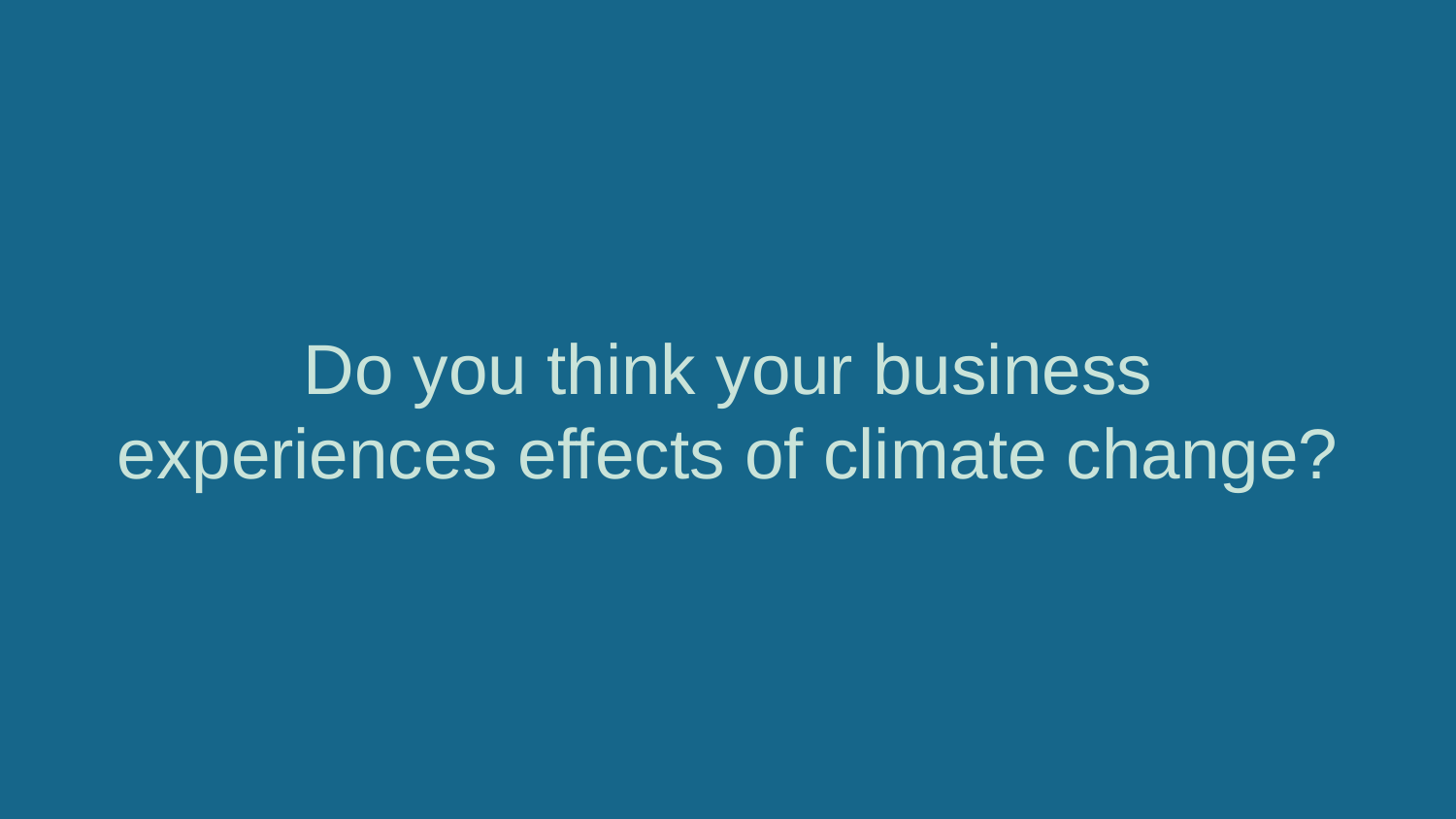

Do you think your business experiences effects of climate change?